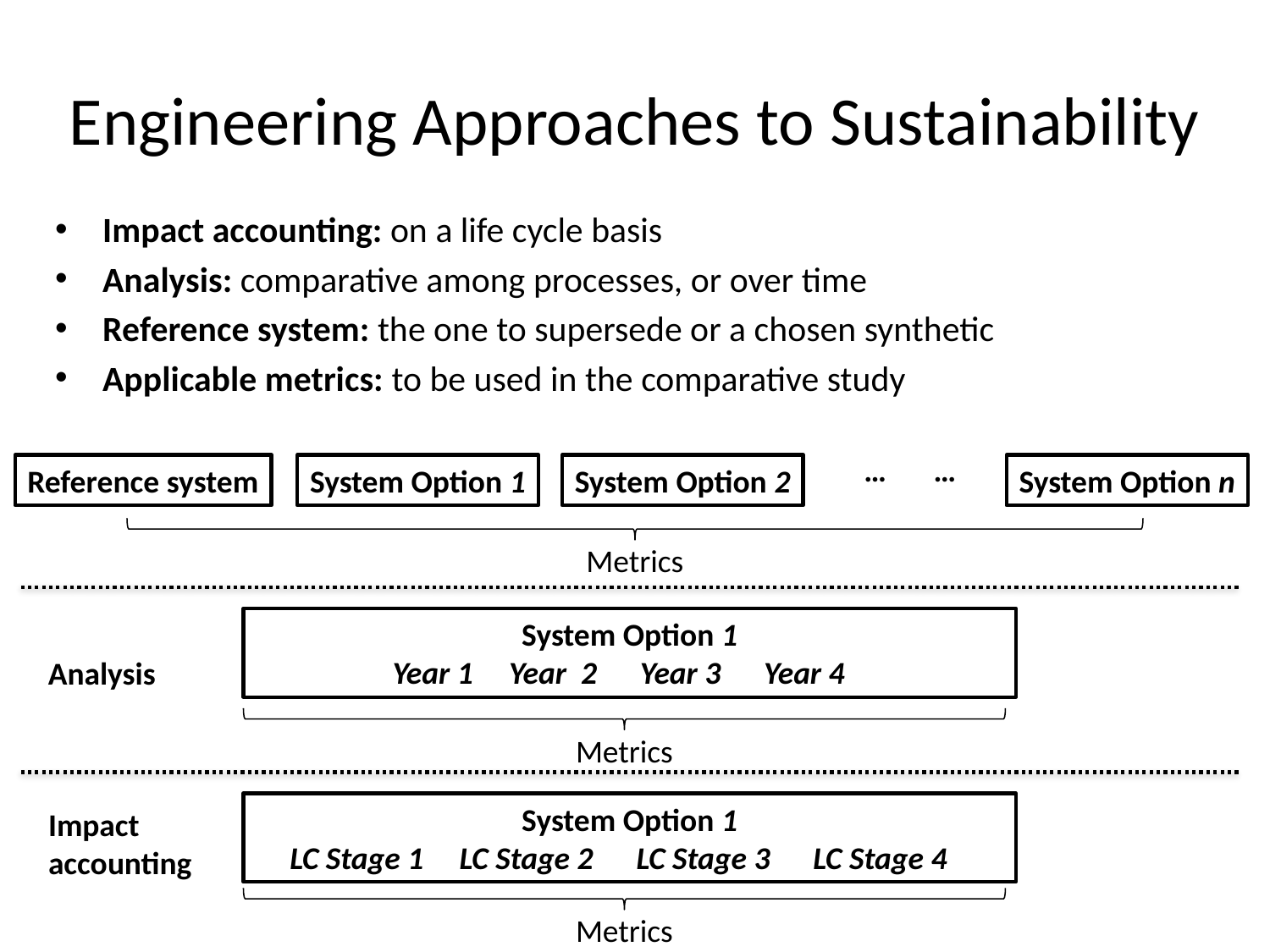

Metrics
# Engineering Approaches to Sustainability
Impact accounting: on a life cycle basis
Analysis: comparative among processes, or over time
Reference system: the one to supersede or a chosen synthetic
Applicable metrics: to be used in the comparative study

Metrics
…
…
Reference system
System Option 1
System Option 2
System Option n

Metrics
System Option 1
Year 1     Year  2      Year 3      Year 4
Analysis
System Option 1
LC Stage 1     LC Stage 2      LC Stage 3      LC Stage 4
Impact
accounting